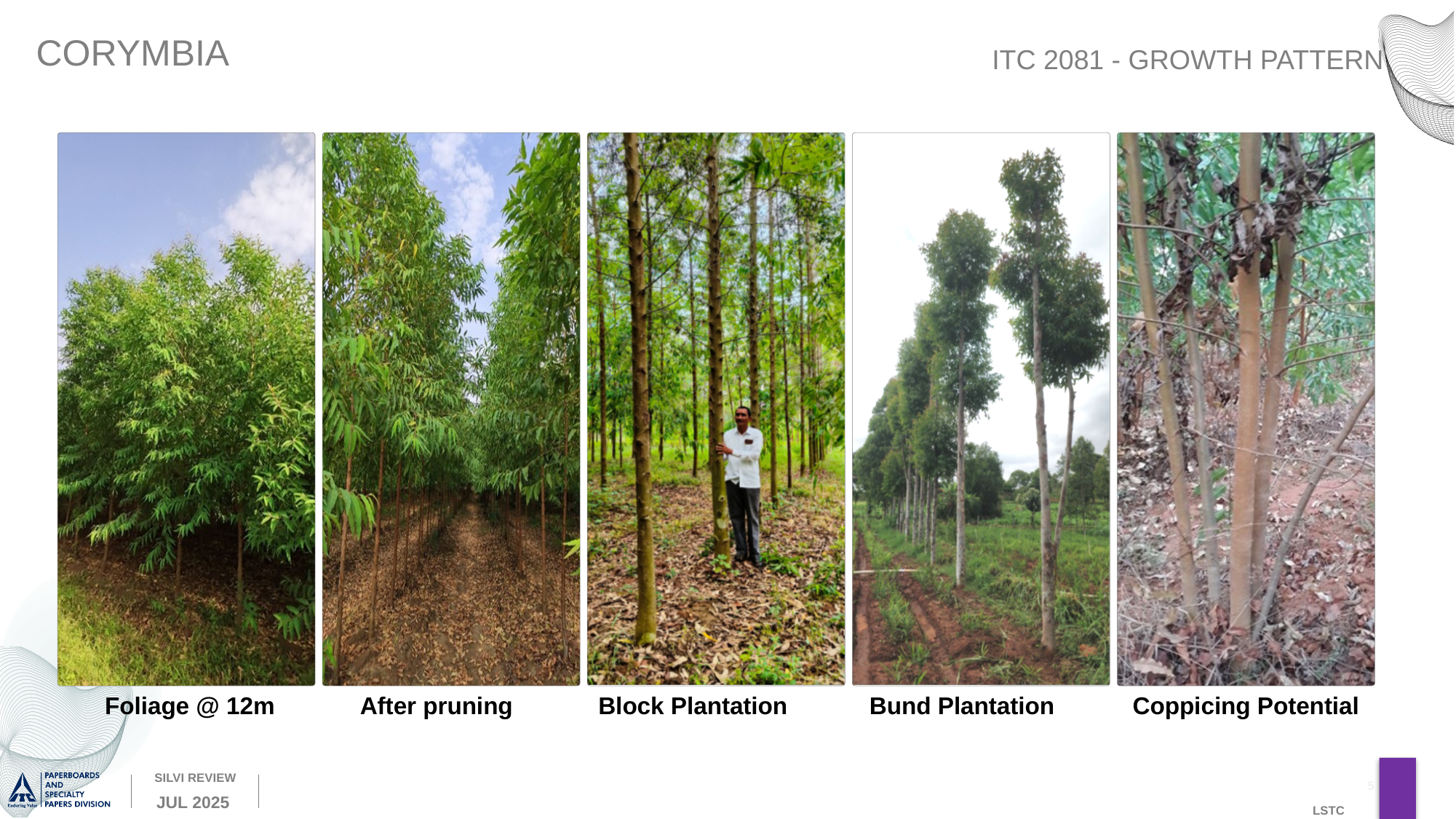

CORYMBIA
ITC 2081 - GROWTH PATTERN

Foliage @ 12m
After pruning
Block Plantation
Bund Plantation
Coppicing Potential